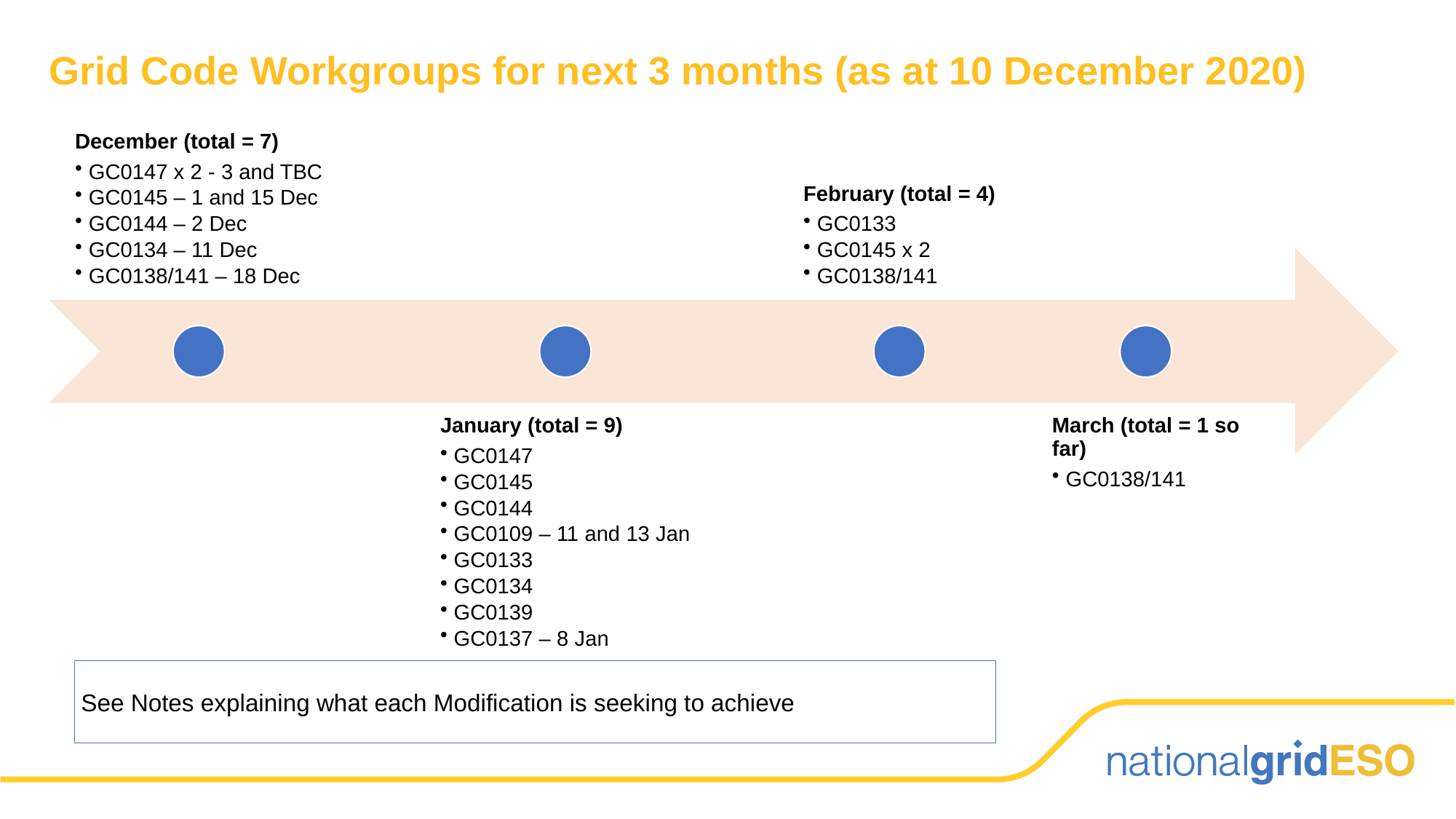

Grid Code Workgroups for next 3 months (as at 10 December 2020)
December (total = 7)
GC0147 x 2 - 3 and TBC
GC0145 – 1 and 15 Dec
GC0144 – 2 Dec
GC0134 – 11 Dec
GC0138/141 – 18 Dec
January (total = 9)
GC0147
GC0145
GC0144
GC0109 – 11 and 13 Jan
GC0133
GC0134
GC0139
GC0137 – 8 Jan
February (total = 4)
GC0133
GC0145 x 2
GC0138/141
March (total = 1 so far)
GC0138/141

 See Notes explaining what each Modification is seeking to achieve